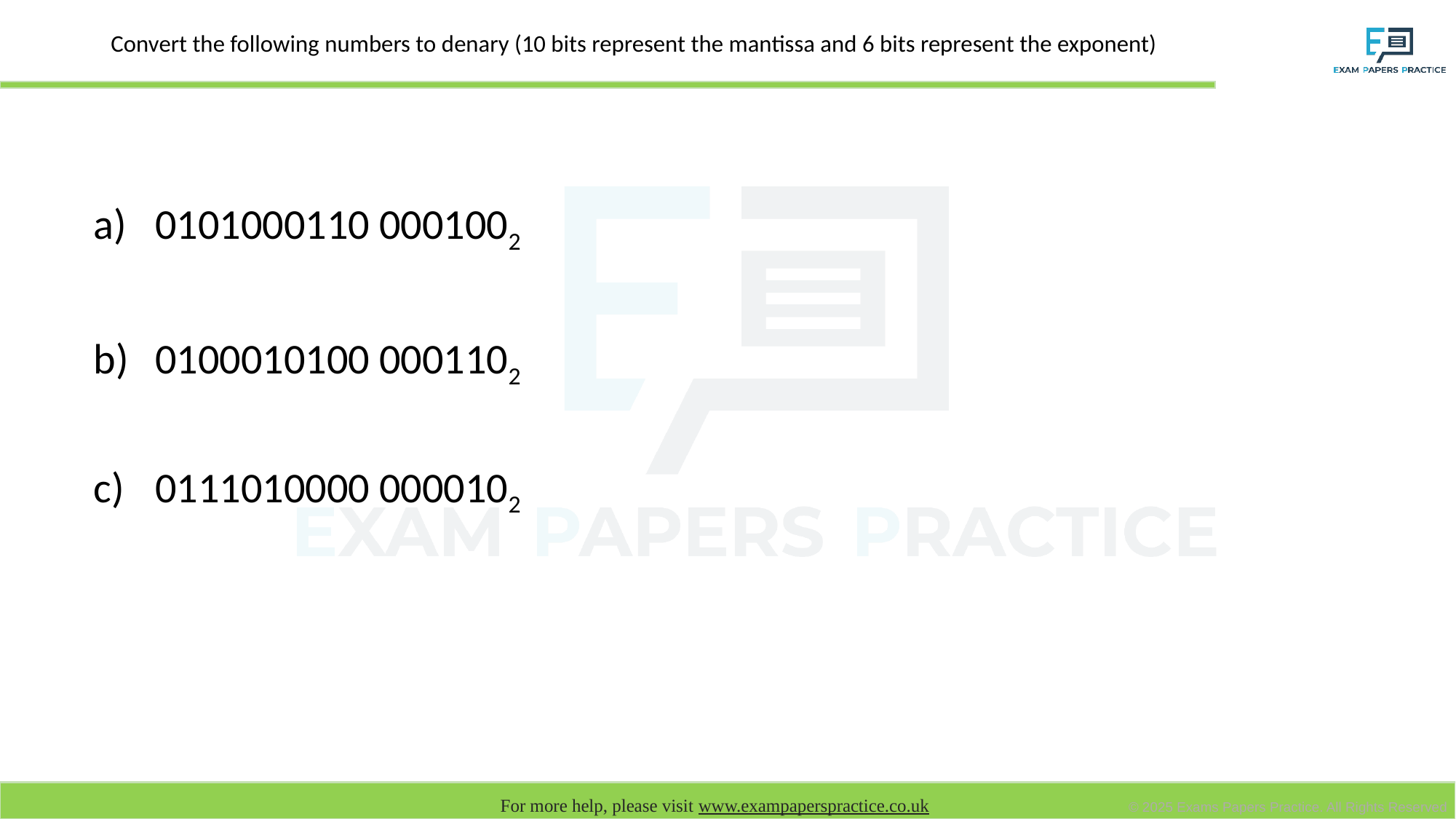

# Convert the following numbers to denary (10 bits represent the mantissa and 6 bits represent the exponent)

0101000110 0001002

0100010100 0001102

0111010000 0000102